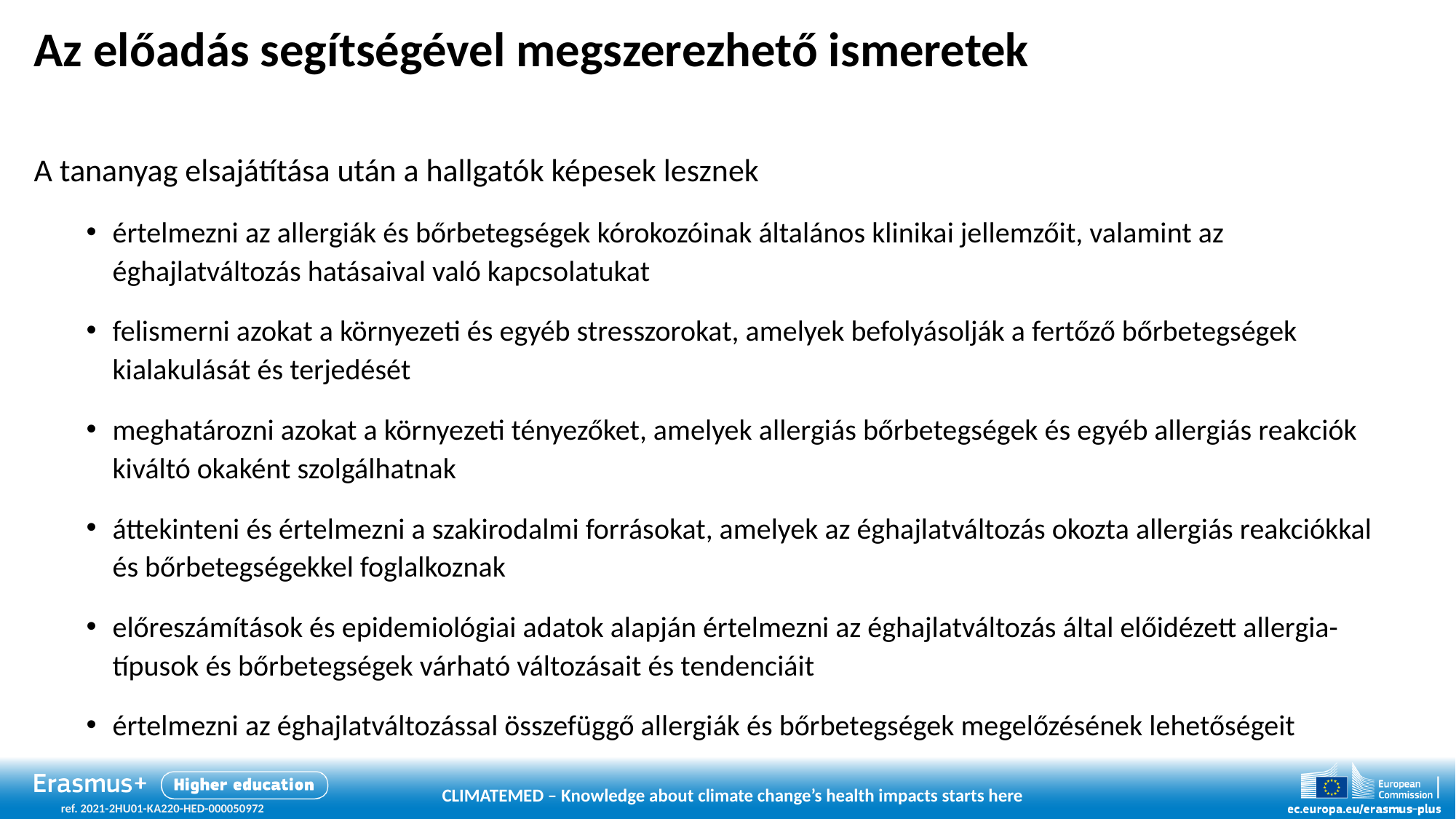

# Az előadás segítségével megszerezhető ismeretek
A tananyag elsajátítása után a hallgatók képesek lesznek
értelmezni az allergiák és bőrbetegségek kórokozóinak általános klinikai jellemzőit, valamint az éghajlatváltozás hatásaival való kapcsolatukat
felismerni azokat a környezeti és egyéb stresszorokat, amelyek befolyásolják a fertőző bőrbetegségek kialakulását és terjedését
meghatározni azokat a környezeti tényezőket, amelyek allergiás bőrbetegségek és egyéb allergiás reakciók kiváltó okaként szolgálhatnak
áttekinteni és értelmezni a szakirodalmi forrásokat, amelyek az éghajlatváltozás okozta allergiás reakciókkal és bőrbetegségekkel foglalkoznak
előreszámítások és epidemiológiai adatok alapján értelmezni az éghajlatváltozás által előidézett allergia-típusok és bőrbetegségek várható változásait és tendenciáit
értelmezni az éghajlatváltozással összefüggő allergiák és bőrbetegségek megelőzésének lehetőségeit